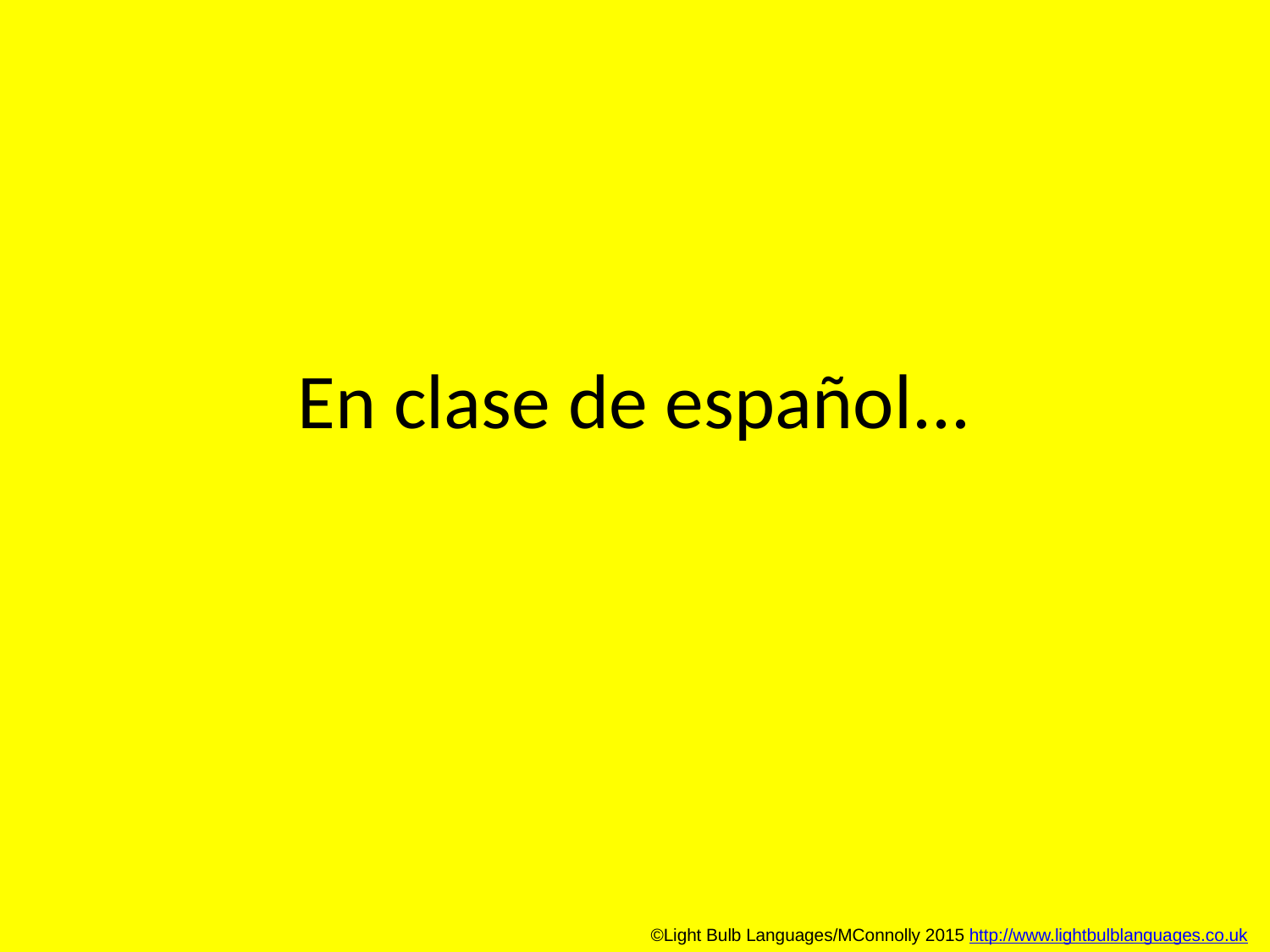

# En clase de español...

©Light Bulb Languages/MConnolly 2015 http://www.lightbulblanguages.co.uk